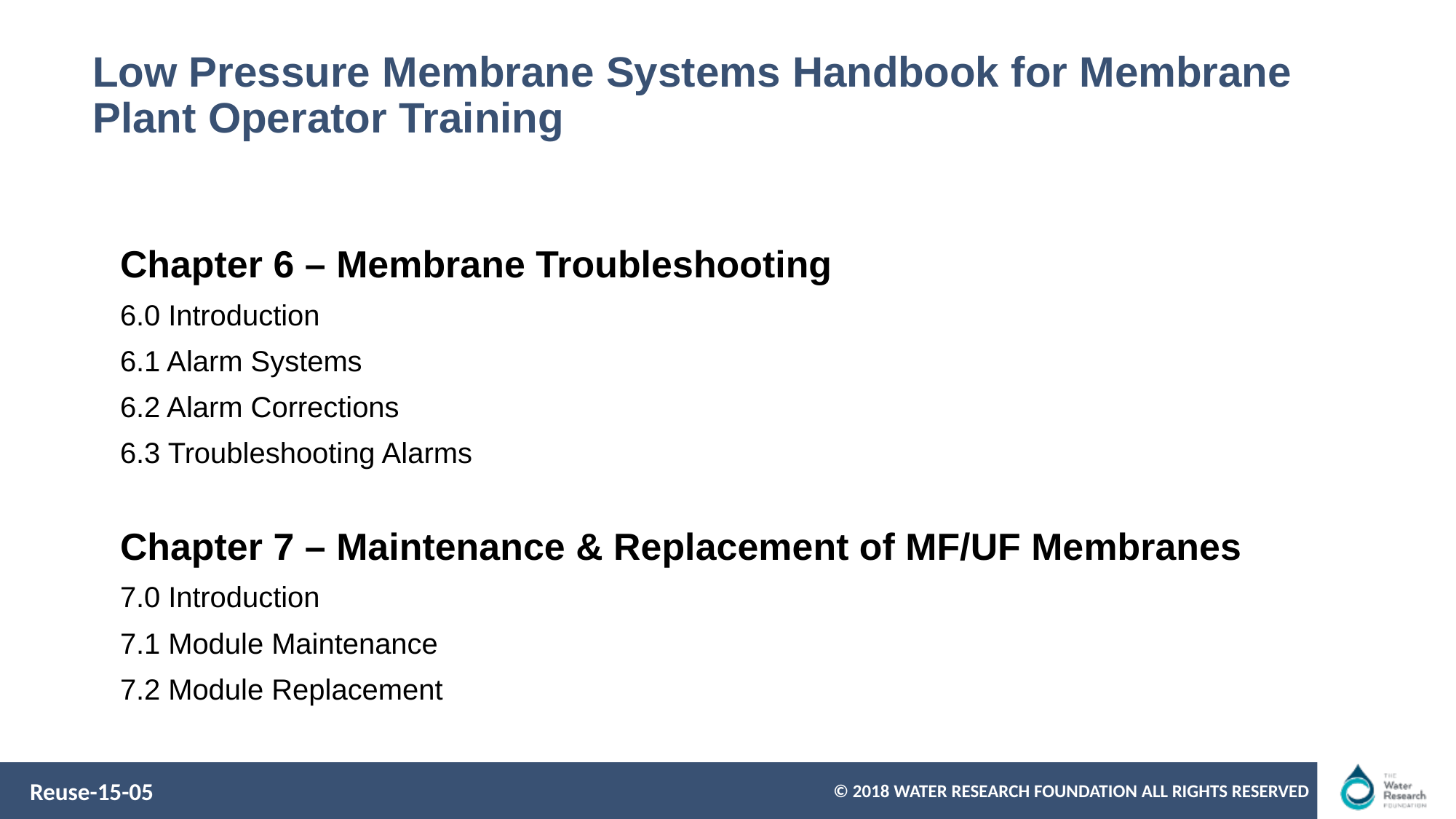

# Low Pressure Membrane Systems Handbook for Membrane Plant Operator Training
Chapter 6 – Membrane Troubleshooting
6.0 Introduction
6.1 Alarm Systems
6.2 Alarm Corrections
6.3 Troubleshooting Alarms

Chapter 7 – Maintenance & Replacement of MF/UF Membranes
7.0 Introduction
7.1 Module Maintenance
7.2 Module Replacement